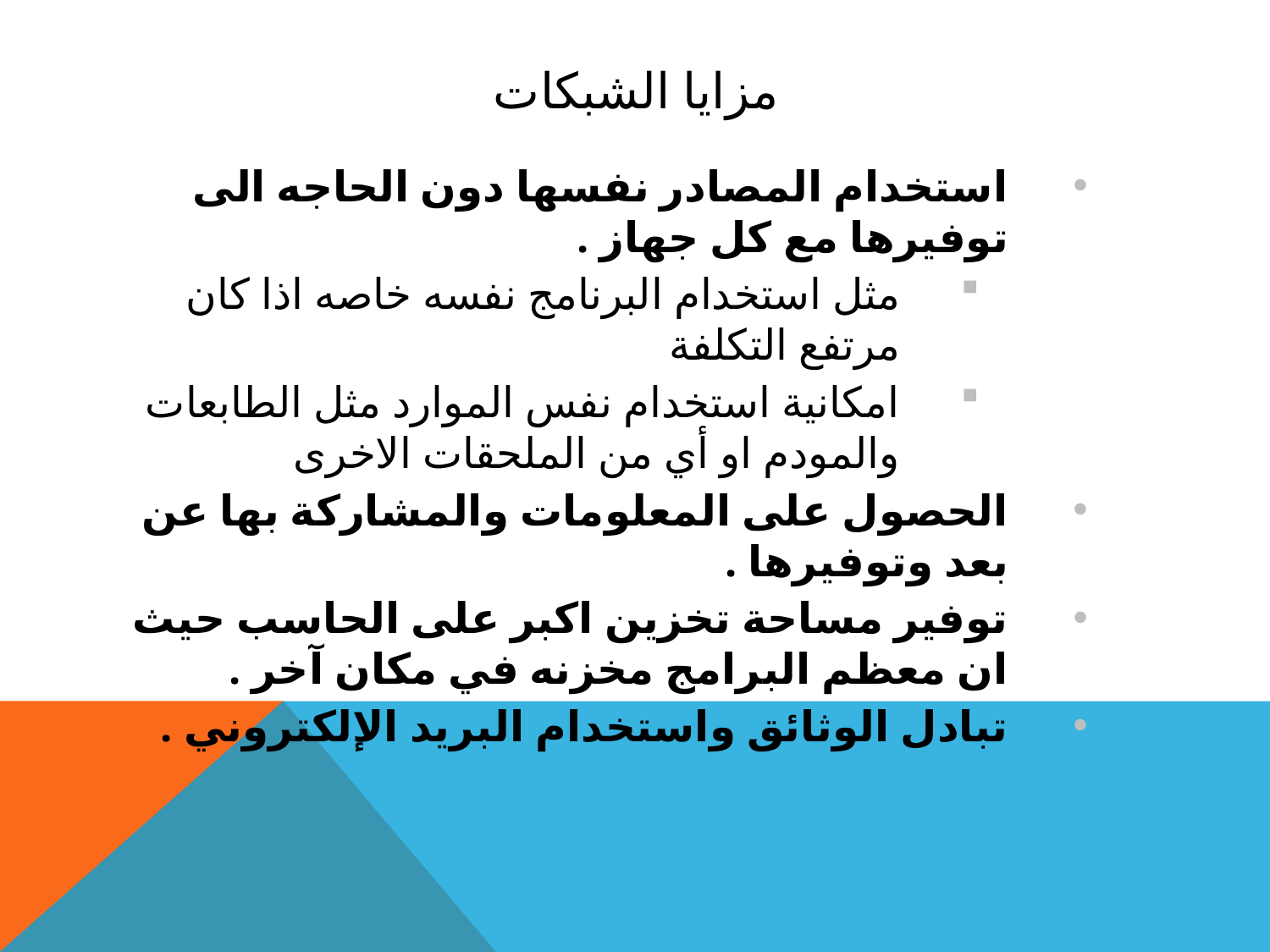

# مزايا الشبكات
استخدام المصادر نفسها دون الحاجه الى توفيرها مع كل جهاز .
مثل استخدام البرنامج نفسه خاصه اذا كان مرتفع التكلفة
امكانية استخدام نفس الموارد مثل الطابعات والمودم او أي من الملحقات الاخرى
الحصول على المعلومات والمشاركة بها عن بعد وتوفيرها .
توفير مساحة تخزين اكبر على الحاسب حيث ان معظم البرامج مخزنه في مكان آخر .
تبادل الوثائق واستخدام البريد الإلكتروني .